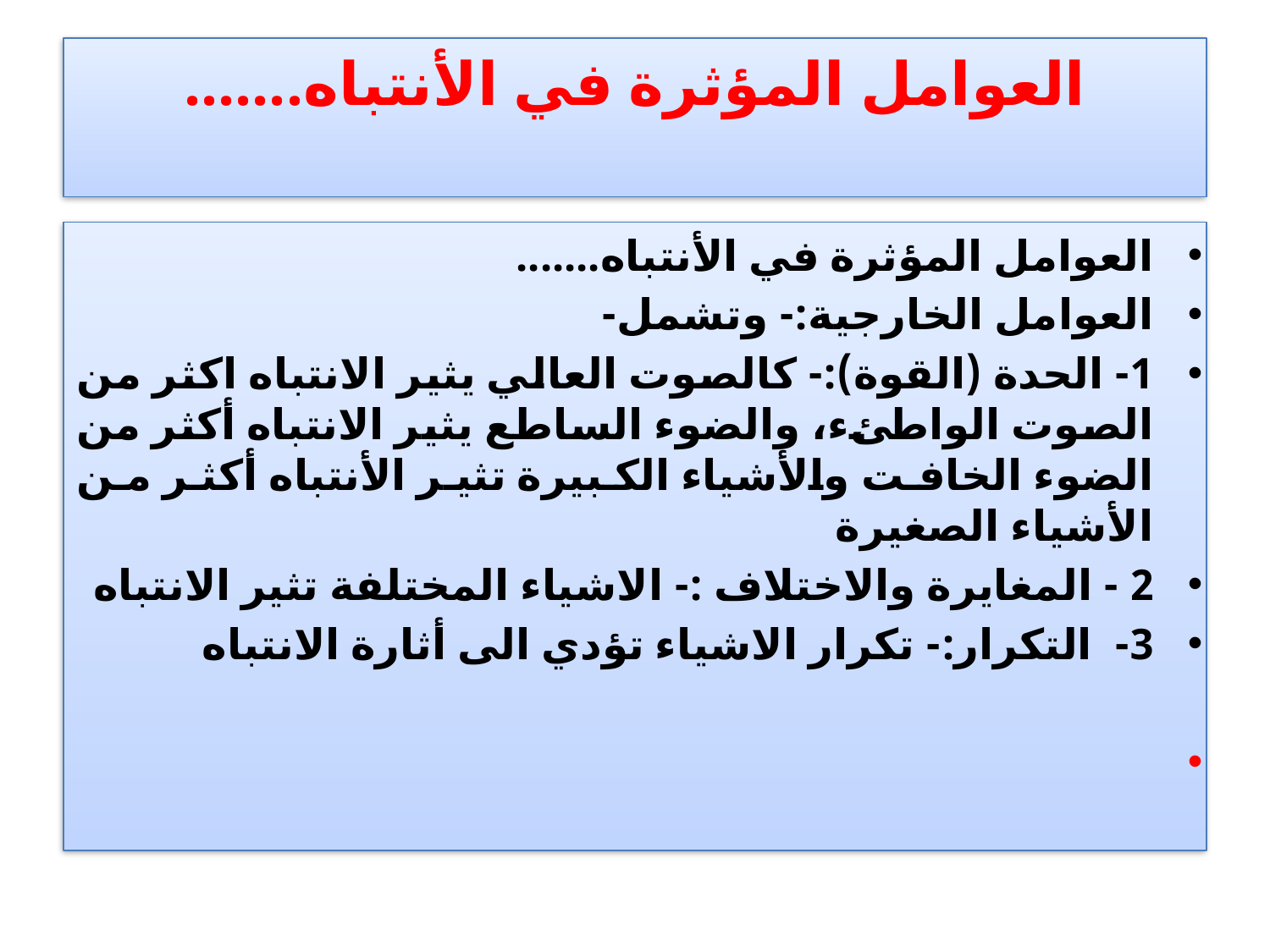

# العوامل المؤثرة في الأنتباه.......
العوامل المؤثرة في الأنتباه.......
العوامل الخارجية:- وتشمل-
1- الحدة (القوة):- كالصوت العالي يثير الانتباه اكثر من الصوت الواطئء، والضوء الساطع يثير الانتباه أكثر من الضوء الخافت والأشياء الكبيرة تثير الأنتباه أكثر من الأشياء الصغيرة
2 - المغايرة والاختلاف :- الاشياء المختلفة تثير الانتباه
3-  التكرار:- تكرار الاشياء تؤدي الى أثارة الانتباه